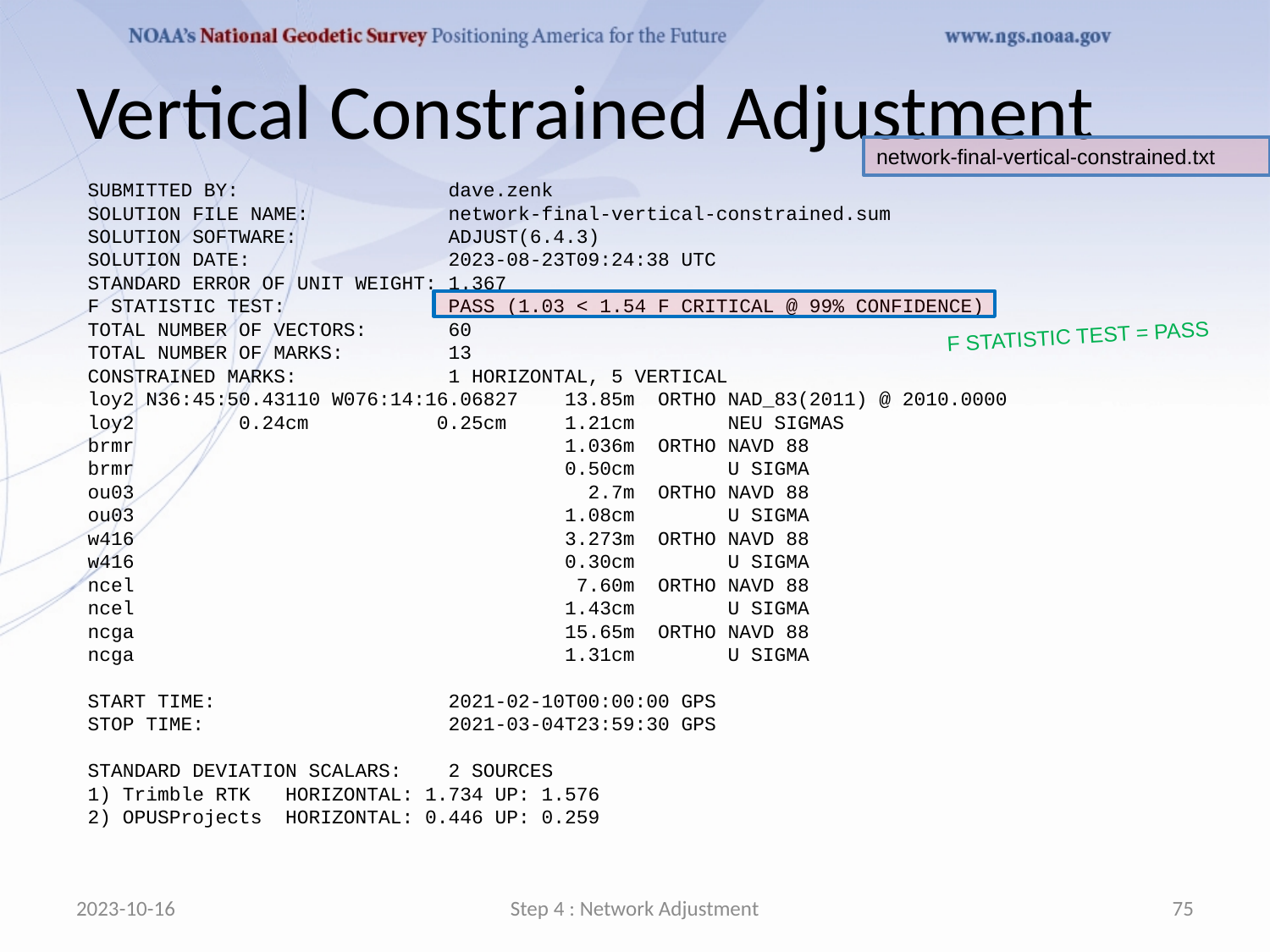

# Vertical Constrained Adjustment
network-final-vertical-constrained.txt
 SUBMITTED BY:                  dave.zenk
 SOLUTION FILE NAME:            network-final-vertical-constrained.sum
 SOLUTION SOFTWARE:             ADJUST(6.4.3)
 SOLUTION DATE:                 2023-08-23T09:24:38 UTC
 STANDARD ERROR OF UNIT WEIGHT: 1.367
 F STATISTIC TEST:              PASS (1.03 < 1.54 F CRITICAL @ 99% CONFIDENCE)
 TOTAL NUMBER OF VECTORS:       60
 TOTAL NUMBER OF MARKS:         13
 CONSTRAINED MARKS:             1 HORIZONTAL, 5 VERTICAL
 loy2 N36:45:50.43110 W076:14:16.06827    13.85m  ORTHO NAD_83(2011) @ 2010.0000
 loy2         0.24cm           0.25cm     1.21cm        NEU SIGMAS
 brmr                                     1.036m  ORTHO NAVD 88
 brmr                                     0.50cm        U SIGMA
 ou03                                       2.7m  ORTHO NAVD 88
 ou03                                     1.08cm        U SIGMA
 w416                                     3.273m  ORTHO NAVD 88
 w416                                     0.30cm        U SIGMA
 ncel                                      7.60m  ORTHO NAVD 88
 ncel                                     1.43cm        U SIGMA
 ncga                                     15.65m  ORTHO NAVD 88
 ncga                                     1.31cm        U SIGMA

 START TIME:                    2021-02-10T00:00:00 GPS
 STOP TIME:                     2021-03-04T23:59:30 GPS

 STANDARD DEVIATION SCALARS:    2 SOURCES
 1) Trimble RTK   HORIZONTAL: 1.734 UP: 1.576
 2) OPUSProjects  HORIZONTAL: 0.446 UP: 0.259

F STATISTIC TEST = PASS
2023-10-16
Step 4 : Network Adjustment
75